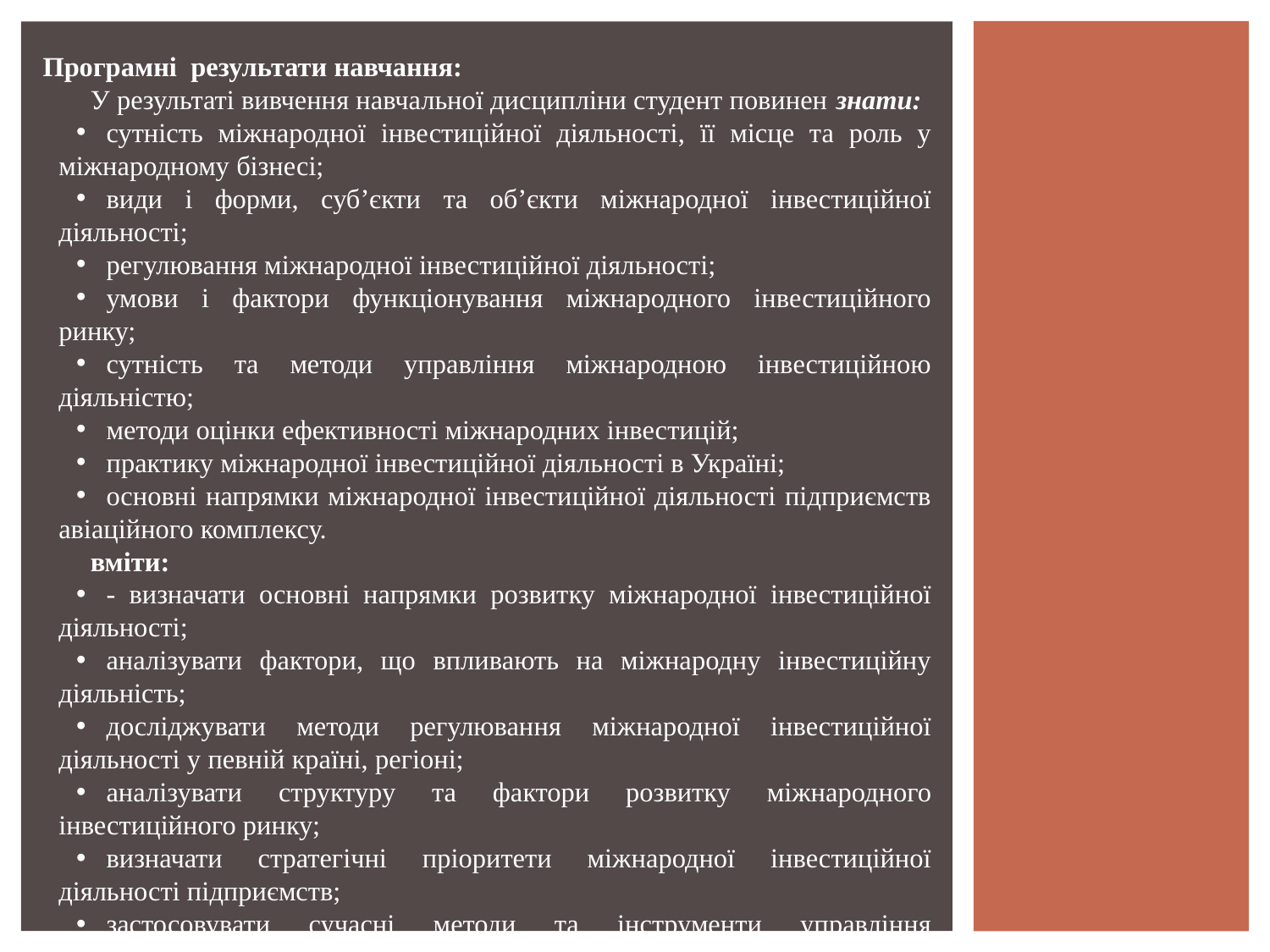

Програмні  результати навчання:
У результаті вивчення навчальної дисципліни студент повинен знати:
сутність міжнародної інвестиційної діяльності, її місце та роль у міжнародному бізнесі;
види і форми, суб’єкти та об’єкти міжнародної інвестиційної діяльності;
регулювання міжнародної інвестиційної діяльності;
умови і фактори функціонування міжнародного інвестиційного ринку;
сутність та методи управління міжнародною інвестиційною діяльністю;
методи оцінки ефективності міжнародних інвестицій;
практику міжнародної інвестиційної діяльності в Україні;
основні напрямки міжнародної інвестиційної діяльності підприємств авіаційного комплексу.
вміти:
- визначати основні напрямки розвитку міжнародної інвестиційної діяльності;
аналізувати фактори, що впливають на міжнародну інвестиційну діяльність;
досліджувати методи регулювання міжнародної інвестиційної діяльності у певній країні, регіоні;
аналізувати структуру та фактори розвитку міжнародного інвестиційного ринку;
визначати стратегічні пріоритети міжнародної інвестиційної діяльності підприємств;
застосовувати сучасні методи та інструменти управління міжнародною інвестиційною діяльністю підприємств.